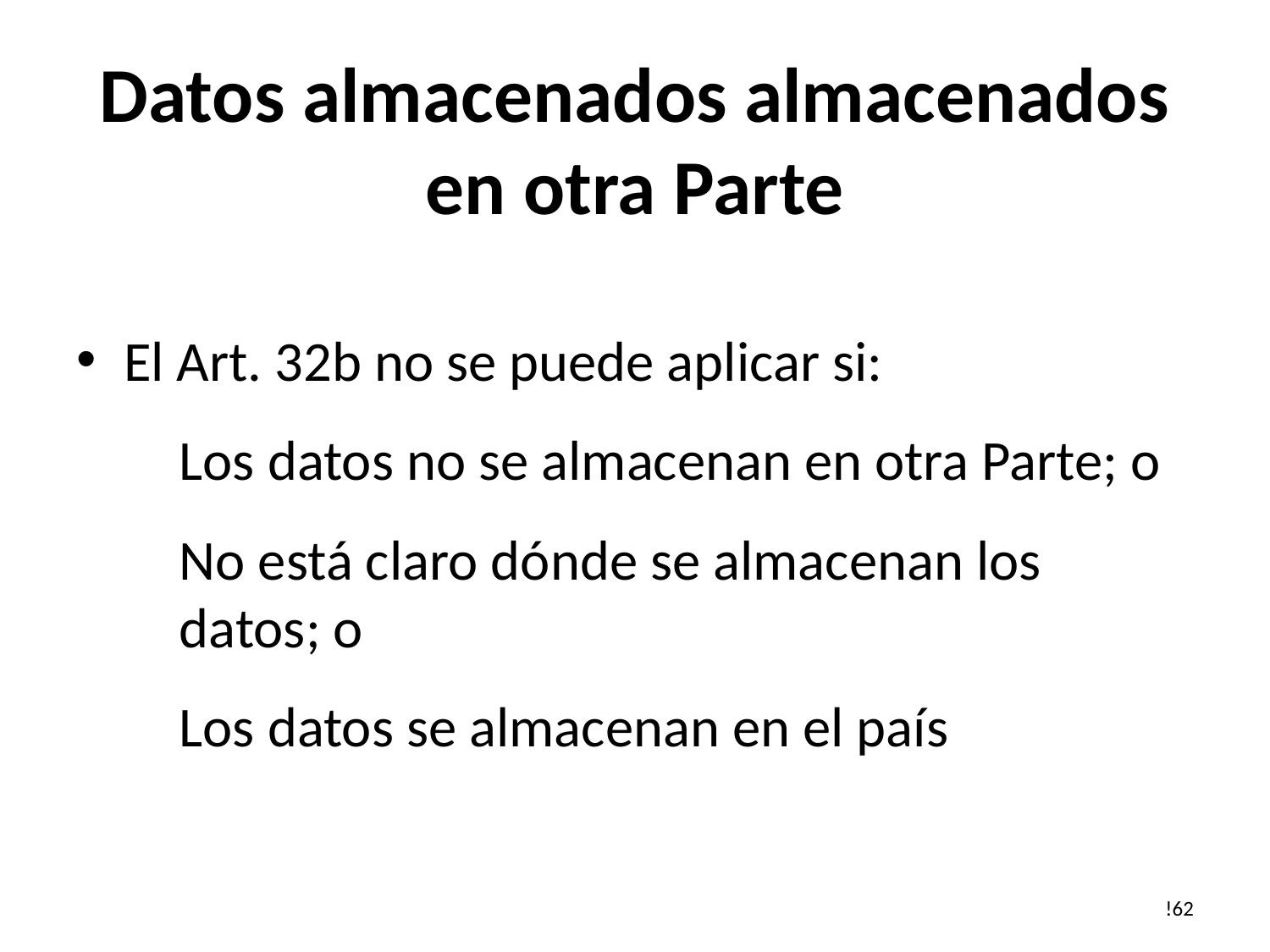

# Datos almacenados almacenados en otra Parte
El Art. 32b no se puede aplicar si:
Los datos no se almacenan en otra Parte; o
No está claro dónde se almacenan los datos; o
Los datos se almacenan en el país

!62